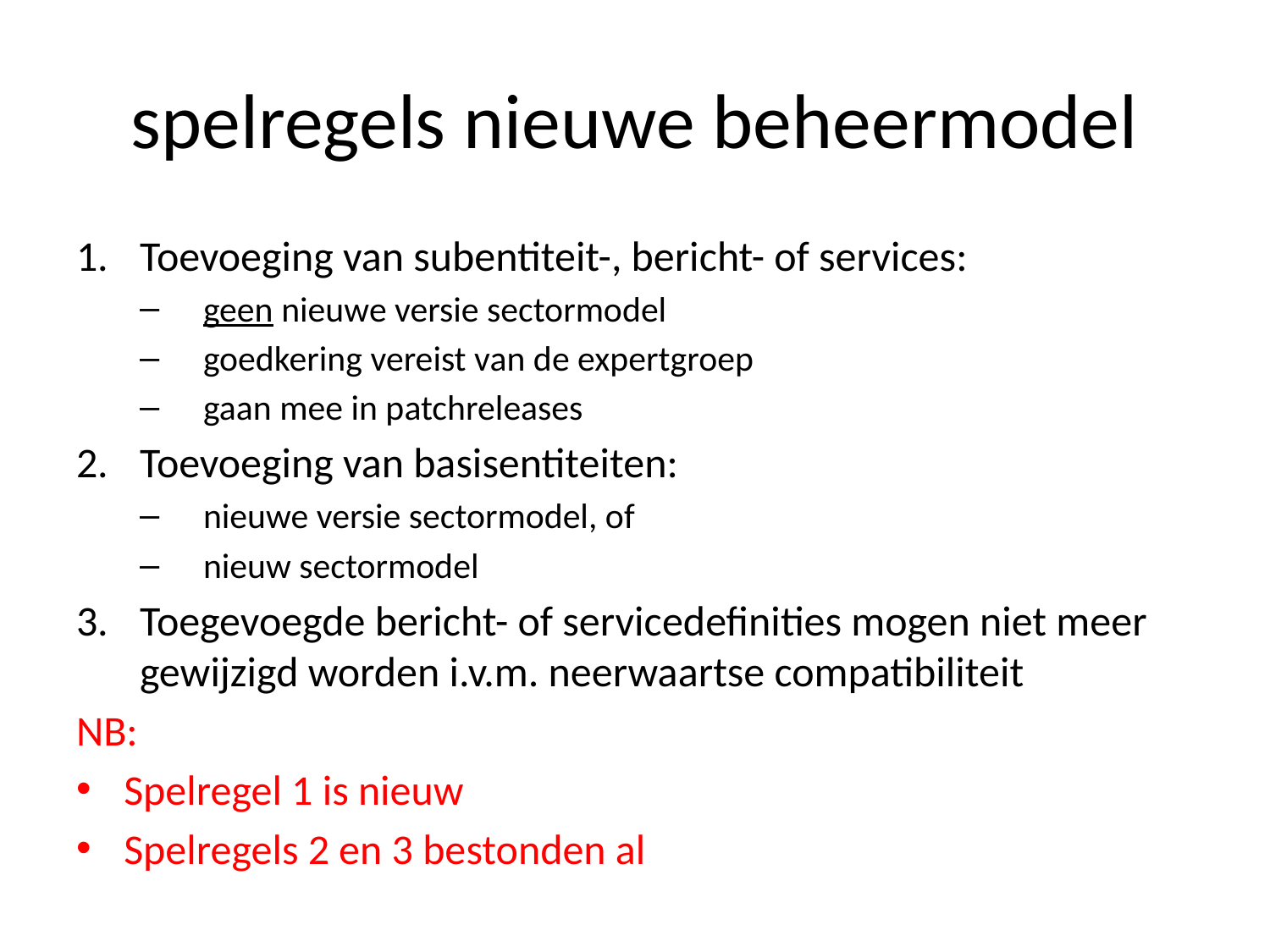

# spelregels nieuwe beheermodel
Toevoeging van subentiteit-, bericht- of services:
geen nieuwe versie sectormodel
goedkering vereist van de expertgroep
gaan mee in patchreleases
Toevoeging van basisentiteiten:
nieuwe versie sectormodel, of
nieuw sectormodel
Toegevoegde bericht- of servicedefinities mogen niet meer gewijzigd worden i.v.m. neerwaartse compatibiliteit
NB:
Spelregel 1 is nieuw
Spelregels 2 en 3 bestonden al